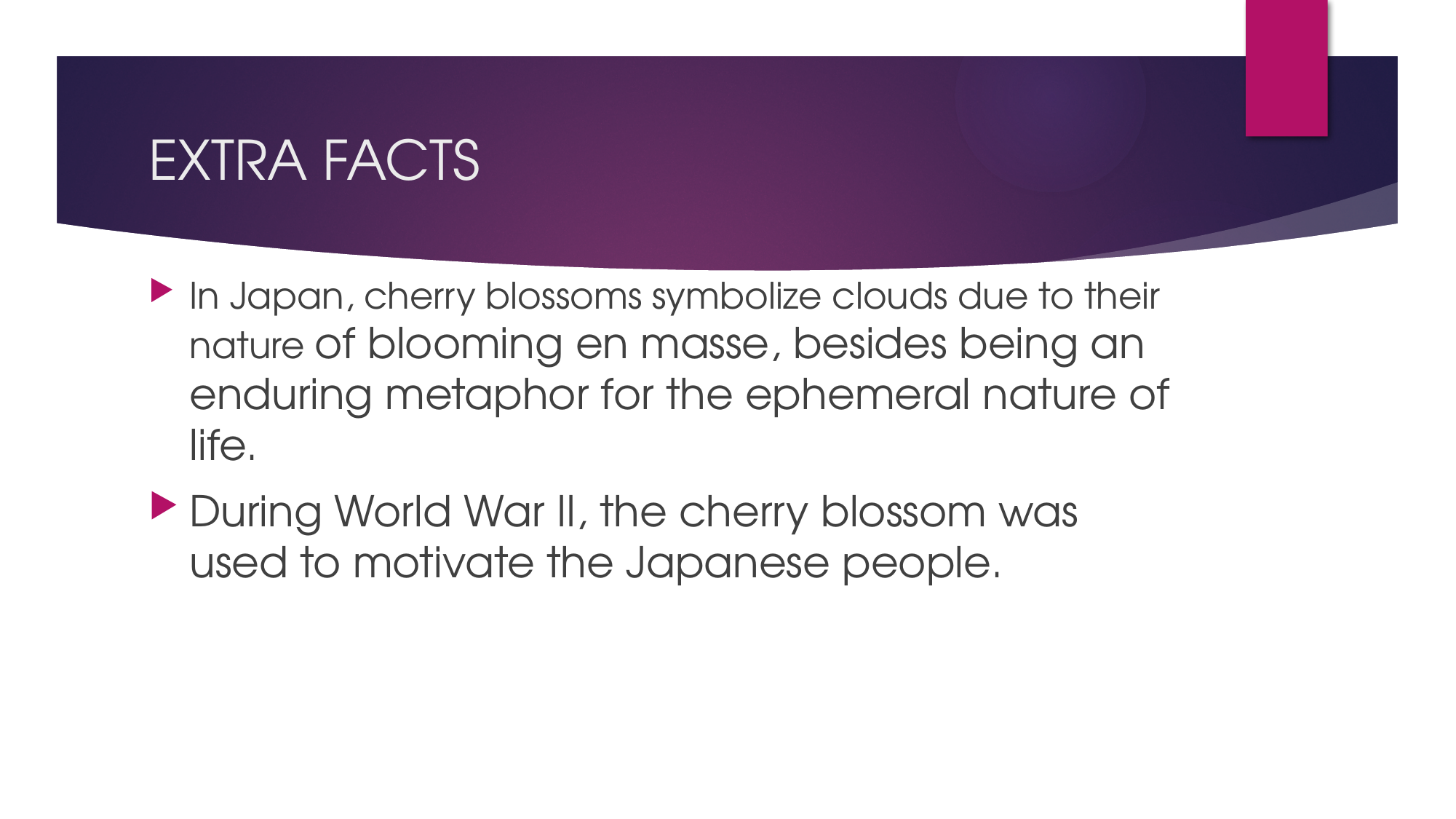

# EXTRA FACTS
In Japan, cherry blossoms symbolize clouds due to their nature of blooming en masse, besides being an enduring metaphor for the ephemeral nature of life.
During World War II, the cherry blossom was used to motivate the Japanese people.